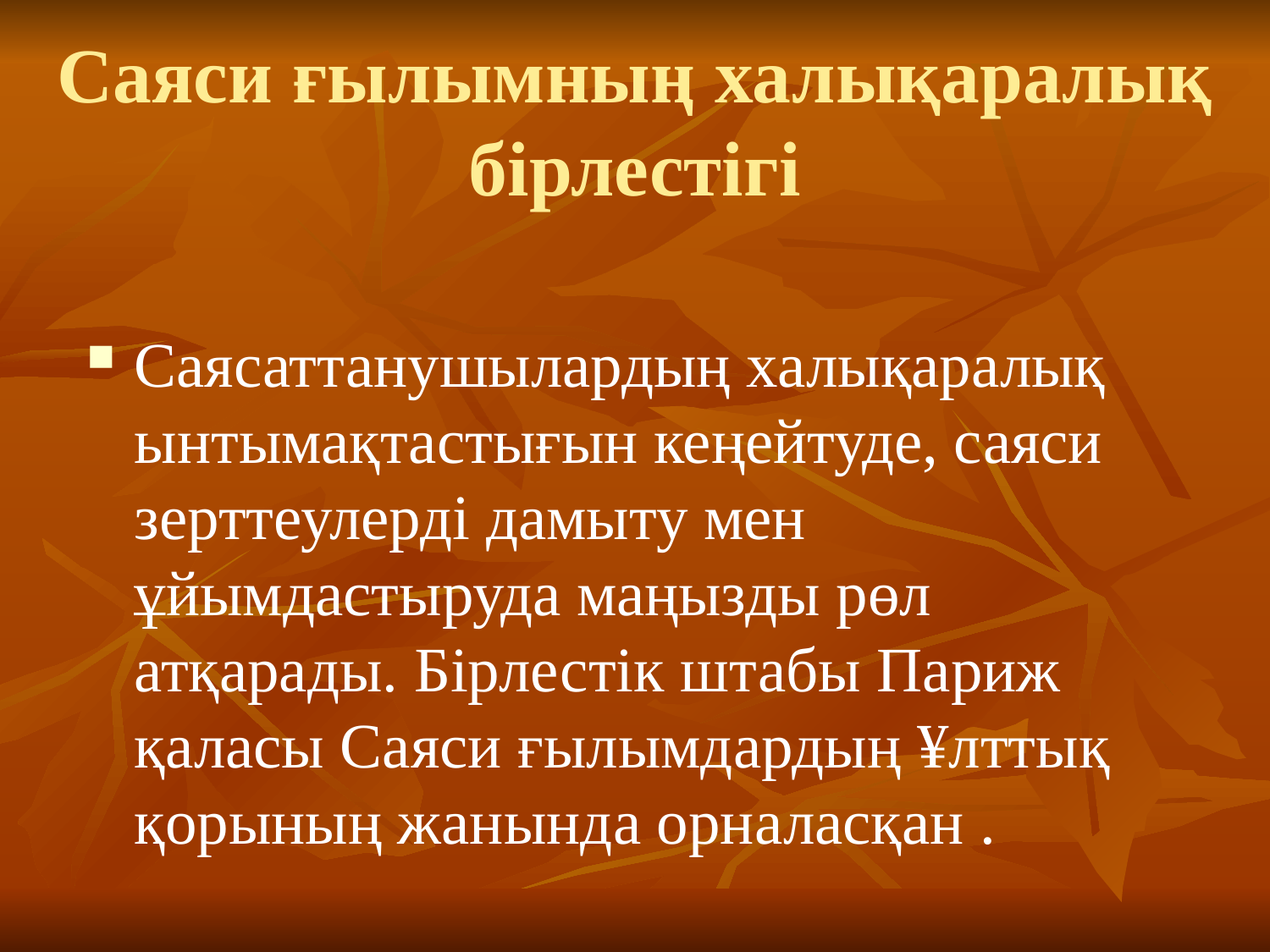

# Саяси ғылымның халықаралық бірлестігі
Саясаттанушылардың халықаралық ынтымақтастығын кеңейтуде, саяси зерттеулерді дамыту мен ұйымдастыруда маңызды рөл атқарады. Бірлестік штабы Париж қаласы Саяси ғылымдардың ¥лттық қорының жанында орналасқан .